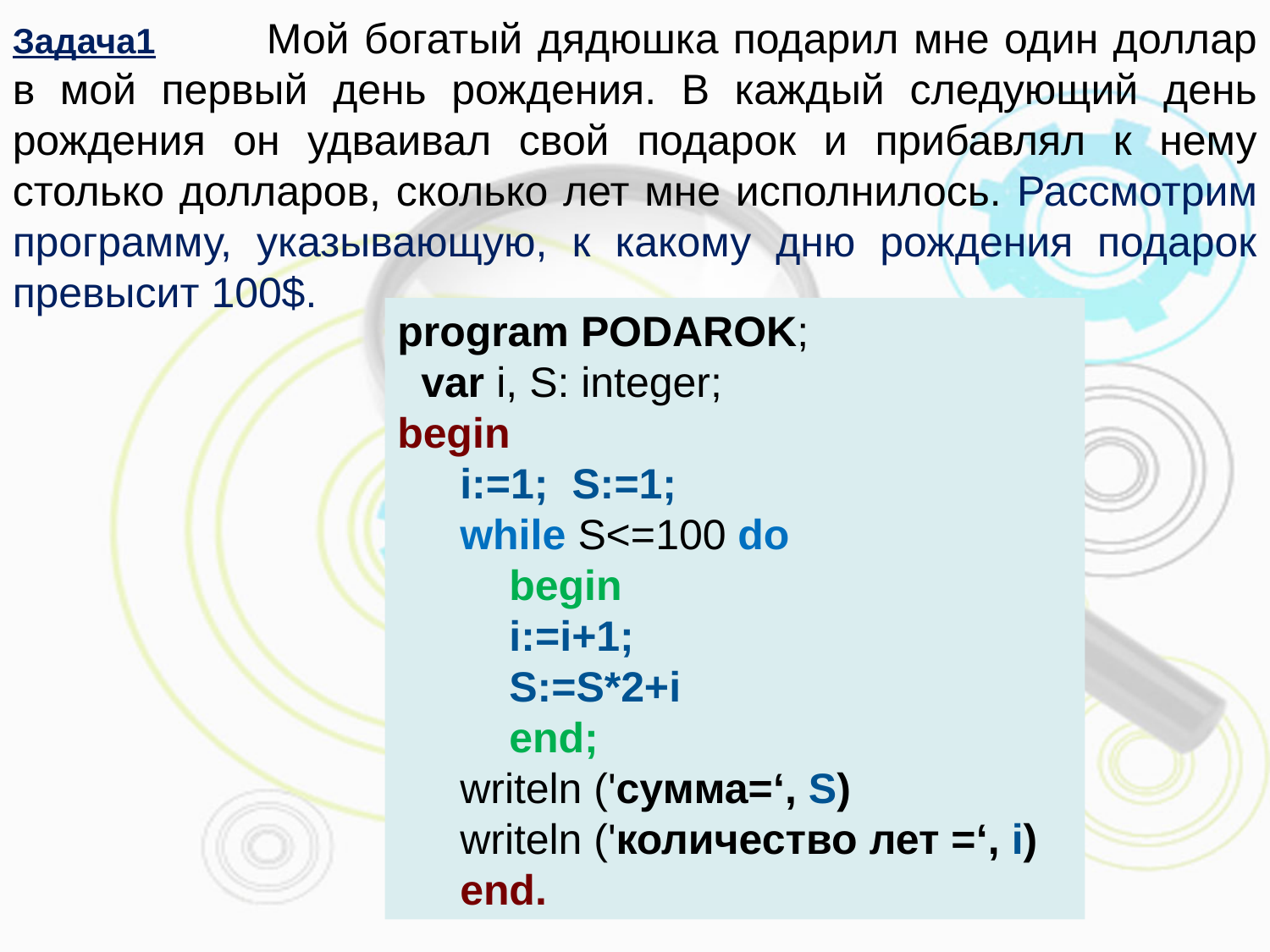

Задача1	Мой богатый дядюшка подарил мне один доллар в мой первый день рождения. В каждый следующий день рождения он удваивал свой подарок и прибавлял к нему столько долларов, сколько лет мне исполнилось. Рассмотрим программу, указывающую, к какому дню рождения подарок превысит 100$.
program PODAROK;
  var i, S: integer;
begin
i:=1;  S:=1;
while S<=100 do
begin
i:=i+1;
S:=S*2+i
end;
writeln ('сумма=‘, S)
writeln ('количество лет =‘, i)
end.